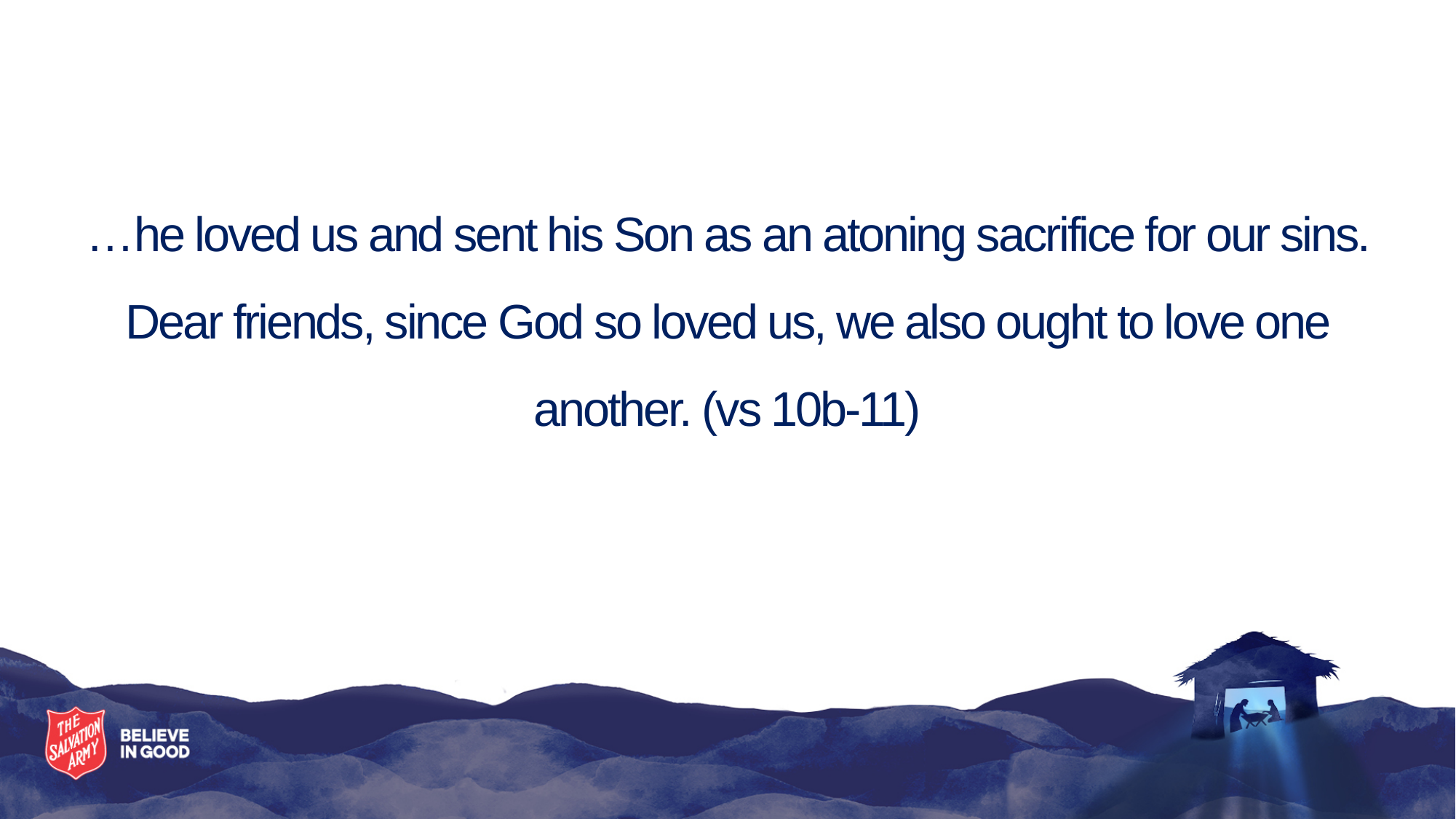

# …he loved us and sent his Son as an atoning sacrifice for our sins. Dear friends, since God so loved us, we also ought to love one another. (vs 10b-11)